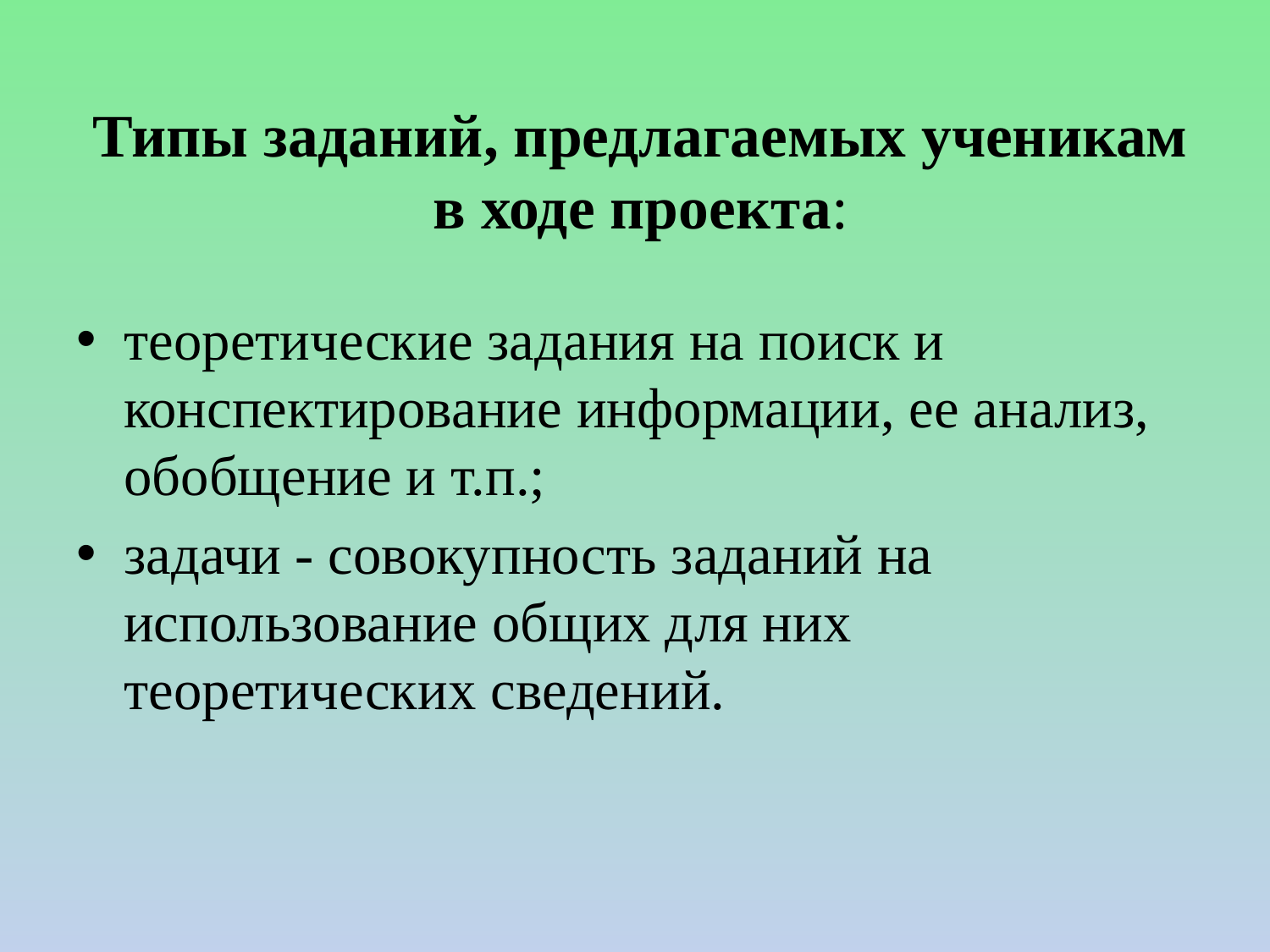

# Типы заданий, предлагаемых ученикам в ходе проекта:
теоретические задания на поиск и конспектирование информации, ее анализ, обобщение и т.п.;
задачи - совокупность заданий на использование общих для них теоретических сведений.